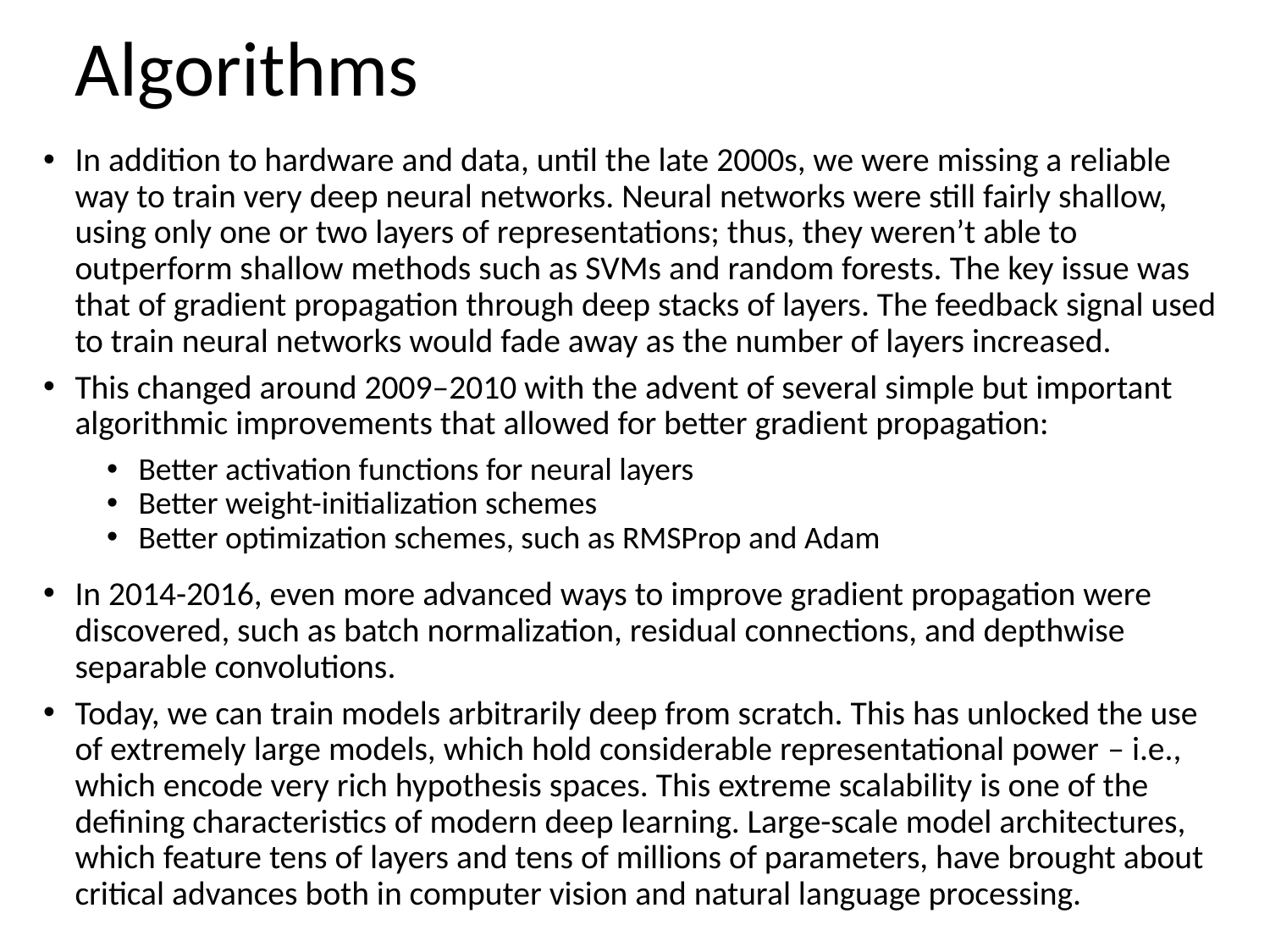

# Algorithms
In addition to hardware and data, until the late 2000s, we were missing a reliable way to train very deep neural networks. Neural networks were still fairly shallow, using only one or two layers of representations; thus, they weren’t able to outperform shallow methods such as SVMs and random forests. The key issue was that of gradient propagation through deep stacks of layers. The feedback signal used to train neural networks would fade away as the number of layers increased.
This changed around 2009–2010 with the advent of several simple but important algorithmic improvements that allowed for better gradient propagation:
Better activation functions for neural layers
Better weight-initialization schemes
Better optimization schemes, such as RMSProp and Adam
In 2014-2016, even more advanced ways to improve gradient propagation were discovered, such as batch normalization, residual connections, and depthwise separable convolutions.
Today, we can train models arbitrarily deep from scratch. This has unlocked the use of extremely large models, which hold considerable representational power – i.e., which encode very rich hypothesis spaces. This extreme scalability is one of the defining characteristics of modern deep learning. Large-scale model architectures, which feature tens of layers and tens of millions of parameters, have brought about critical advances both in computer vision and natural language processing.